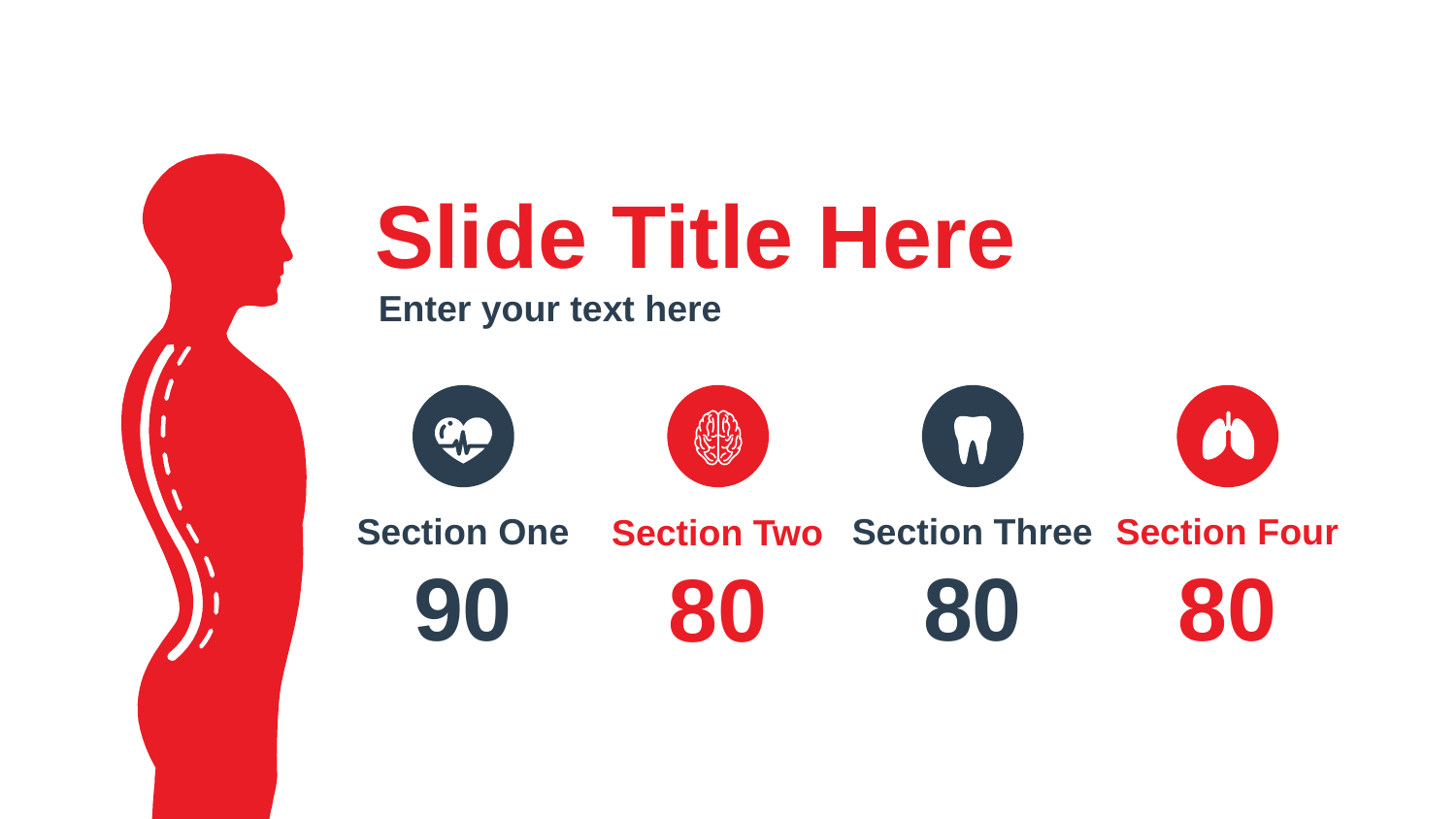

Slide Title Here
Enter your text here

Section One
90
Section Three
80
Section Four
80
Section Two
80